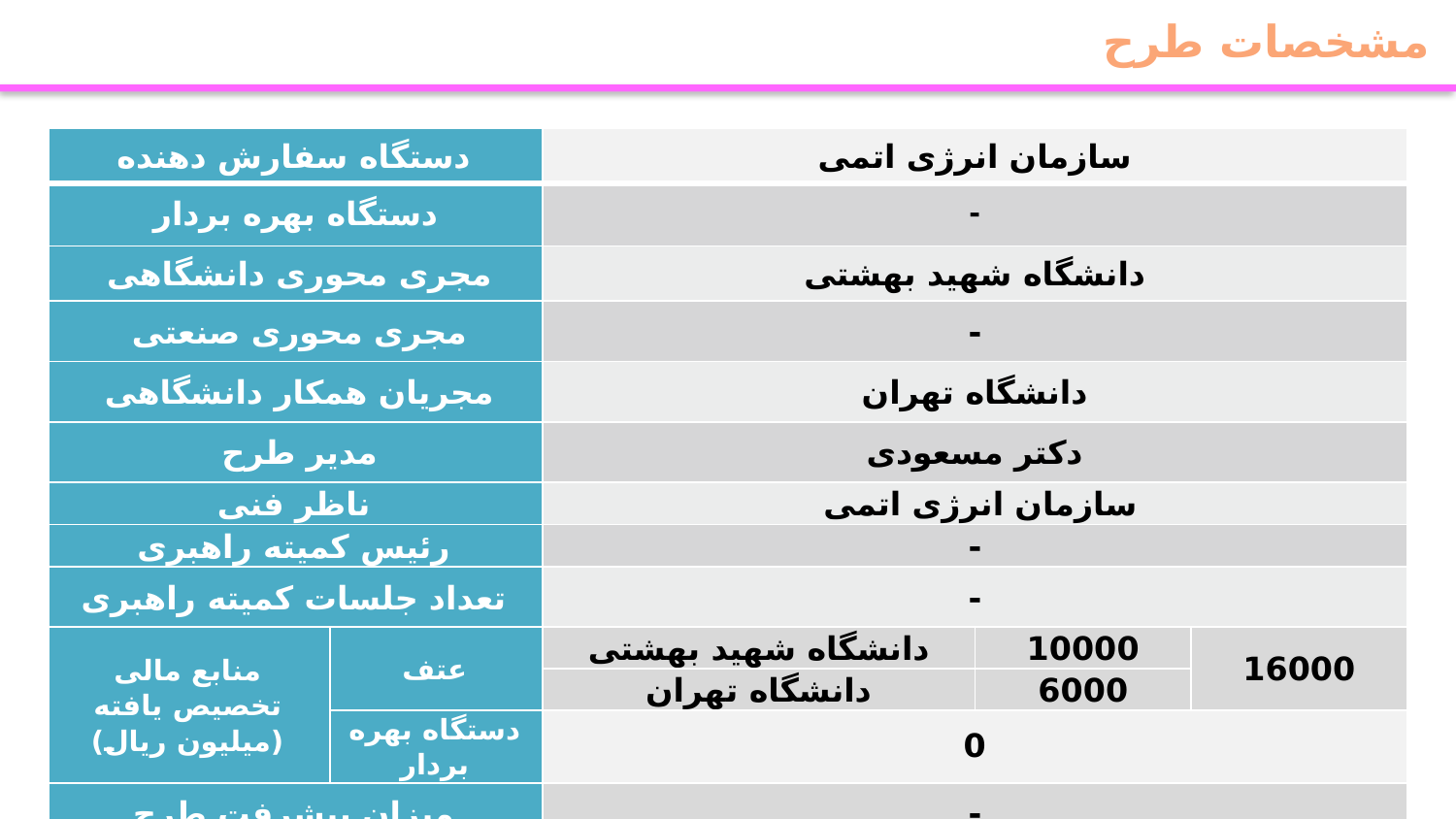

مشخصات طرح

| دستگاه سفارش دهنده |  | سازمان انرژی اتمی |  |  |
| --- | --- | --- | --- | --- |
| دستگاه بهره بردار |  | - |  |  |
| مجری محوری دانشگاهی |  | دانشگاه شهید بهشتی |  |  |
| مجری محوری صنعتی |  | - |  |  |
| مجریان همکار دانشگاهی |  | دانشگاه تهران |  |  |
| مدیر طرح |  | دکتر مسعودی |  |  |
| ناظر فنی |  | سازمان انرژی اتمی |  |  |
| رئیس کمیته راهبری |  | - |  |  |
| تعداد جلسات کمیته راهبری |  | - |  |  |
| منابع مالی تخصیص یافته (میلیون ریال) | عتف | دانشگاه شهید بهشتی | 10000 | 16000 |
|  |  | دانشگاه تهران | 6000 |  |
|  | دستگاه بهره بردار | 0 |  |  |
| میزان پیشرفت طرح |  | - |  |  |